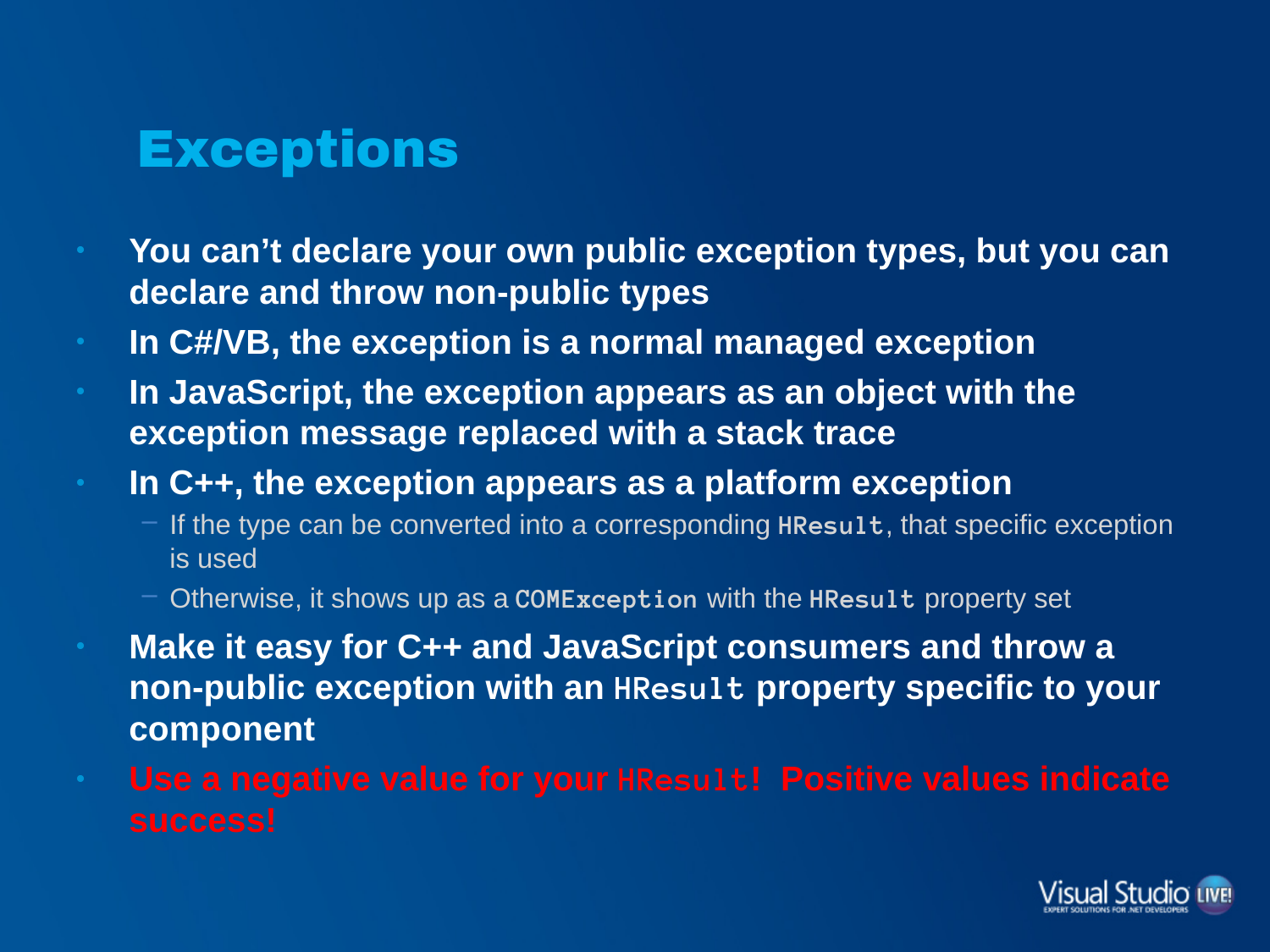

# Exceptions
You can’t declare your own public exception types, but you can declare and throw non-public types
In C#/VB, the exception is a normal managed exception
In JavaScript, the exception appears as an object with the exception message replaced with a stack trace
In C++, the exception appears as a platform exception
If the type can be converted into a corresponding HResult, that specific exception is used
Otherwise, it shows up as a COMException with the HResult property set
Make it easy for C++ and JavaScript consumers and throw a non-public exception with an HResult property specific to your component
Use a negative value for your HResult!  Positive values indicate success!